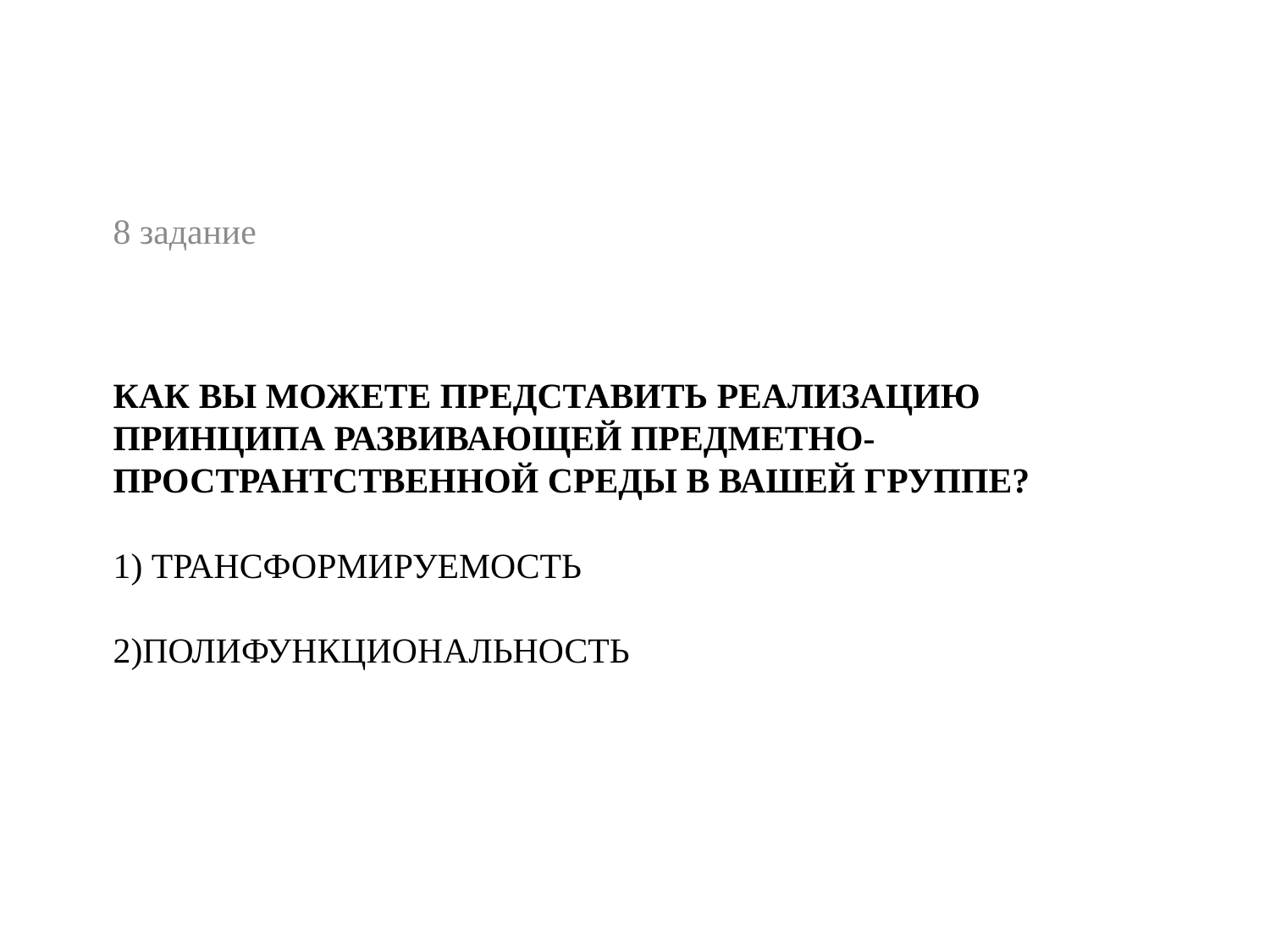

8 задание
# Как вы можете представить реализацию принципа развивающей предметно-пространтственной среды в вашей группе? 1) Трансформируемость 2)полифункциональность